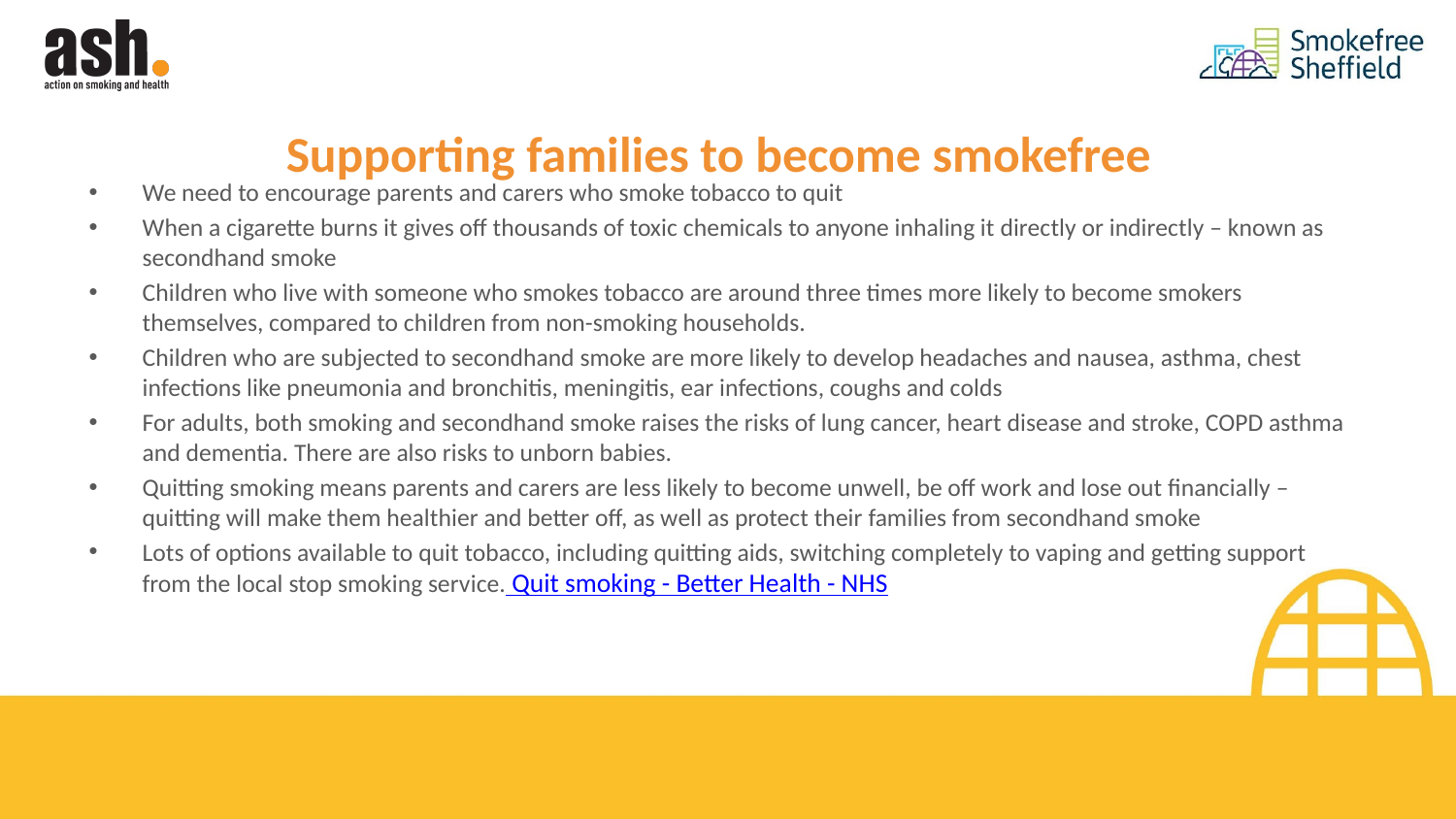

# Supporting families to become smokefree
We need to encourage parents and carers who smoke tobacco to quit
When a cigarette burns it gives off thousands of toxic chemicals to anyone inhaling it directly or indirectly – known as secondhand smoke
Children who live with someone who smokes tobacco are around three times more likely to become smokers themselves, compared to children from non-smoking households.
Children who are subjected to secondhand smoke are more likely to develop headaches and nausea, asthma, chest infections like pneumonia and bronchitis, meningitis, ear infections, coughs and colds
For adults, both smoking and secondhand smoke raises the risks of lung cancer, heart disease and stroke, COPD asthma and dementia. There are also risks to unborn babies.
Quitting smoking means parents and carers are less likely to become unwell, be off work and lose out financially – quitting will make them healthier and better off, as well as protect their families from secondhand smoke
Lots of options available to quit tobacco, including quitting aids, switching completely to vaping and getting support from the local stop smoking service. Quit smoking - Better Health - NHS